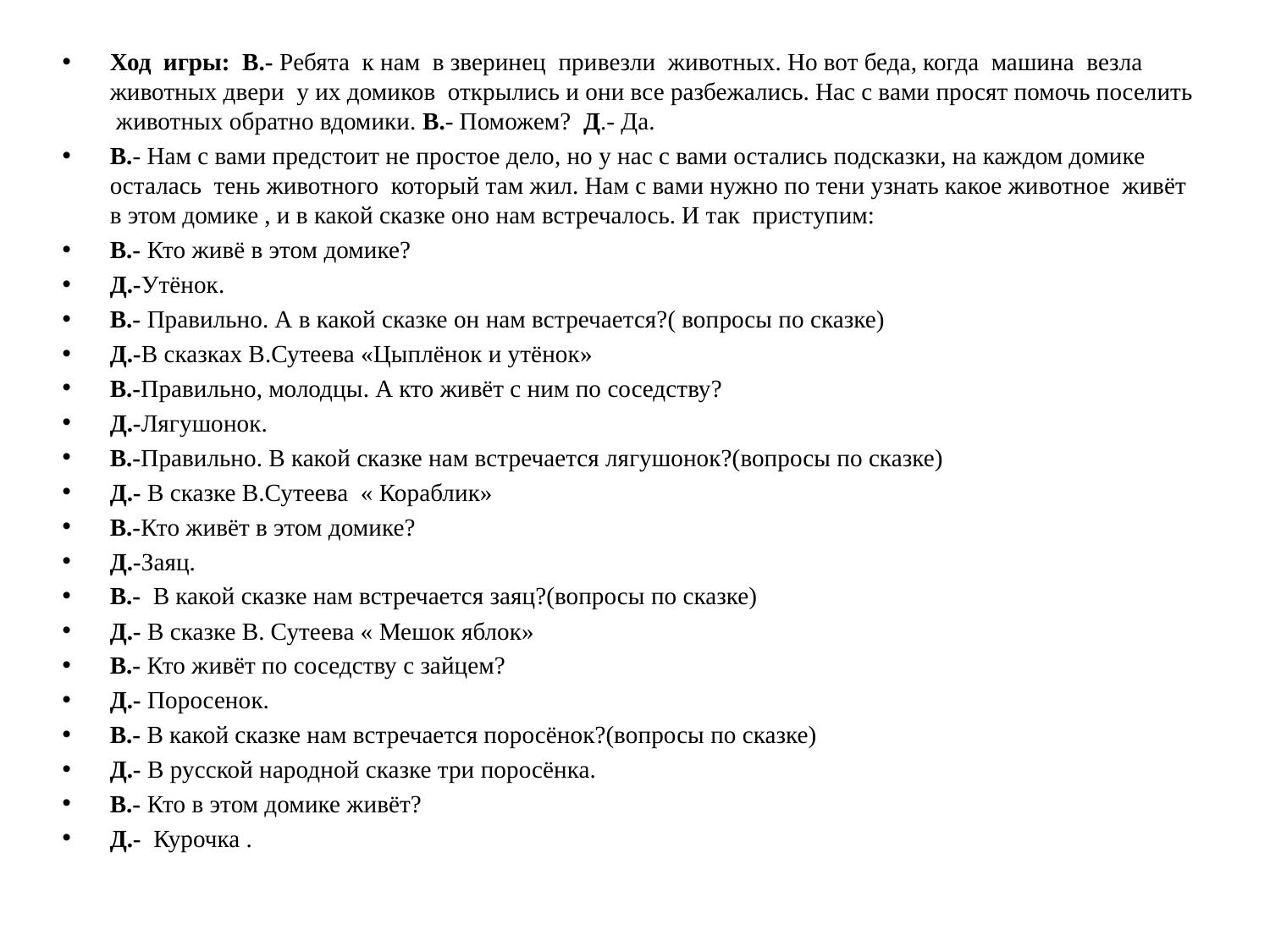

Ход  игры:  В.- Ребята  к нам  в зверинец  привезли  животных. Но вот беда, когда  машина  везла  животных двери  у их домиков  открылись и они все разбежались. Нас с вами просят помочь поселить  животных обратно вдомики. В.- Поможем?  Д.- Да.
В.- Нам с вами предстоит не простое дело, но у нас с вами остались подсказки, на каждом домике осталась  тень животного  который там жил. Нам с вами нужно по тени узнать какое животное  живёт в этом домике , и в какой сказке оно нам встречалось. И так  приступим:
В.- Кто живё в этом домике?
Д.-Утёнок.
В.- Правильно. А в какой сказке он нам встречается?( вопросы по сказке)
Д.-В сказках В.Сутеева «Цыплёнок и утёнок»
В.-Правильно, молодцы. А кто живёт с ним по соседству?
Д.-Лягушонок.
В.-Правильно. В какой сказке нам встречается лягушонок?(вопросы по сказке)
Д.- В сказке В.Сутеева  « Кораблик»
В.-Кто живёт в этом домике?
Д.-Заяц.
В.-  В какой сказке нам встречается заяц?(вопросы по сказке)
Д.- В сказке В. Сутеева « Мешок яблок»
В.- Кто живёт по соседству с зайцем?
Д.- Поросенок.
В.- В какой сказке нам встречается поросёнок?(вопросы по сказке)
Д.- В русской народной сказке три поросёнка.
В.- Кто в этом домике живёт?
Д.-  Курочка .